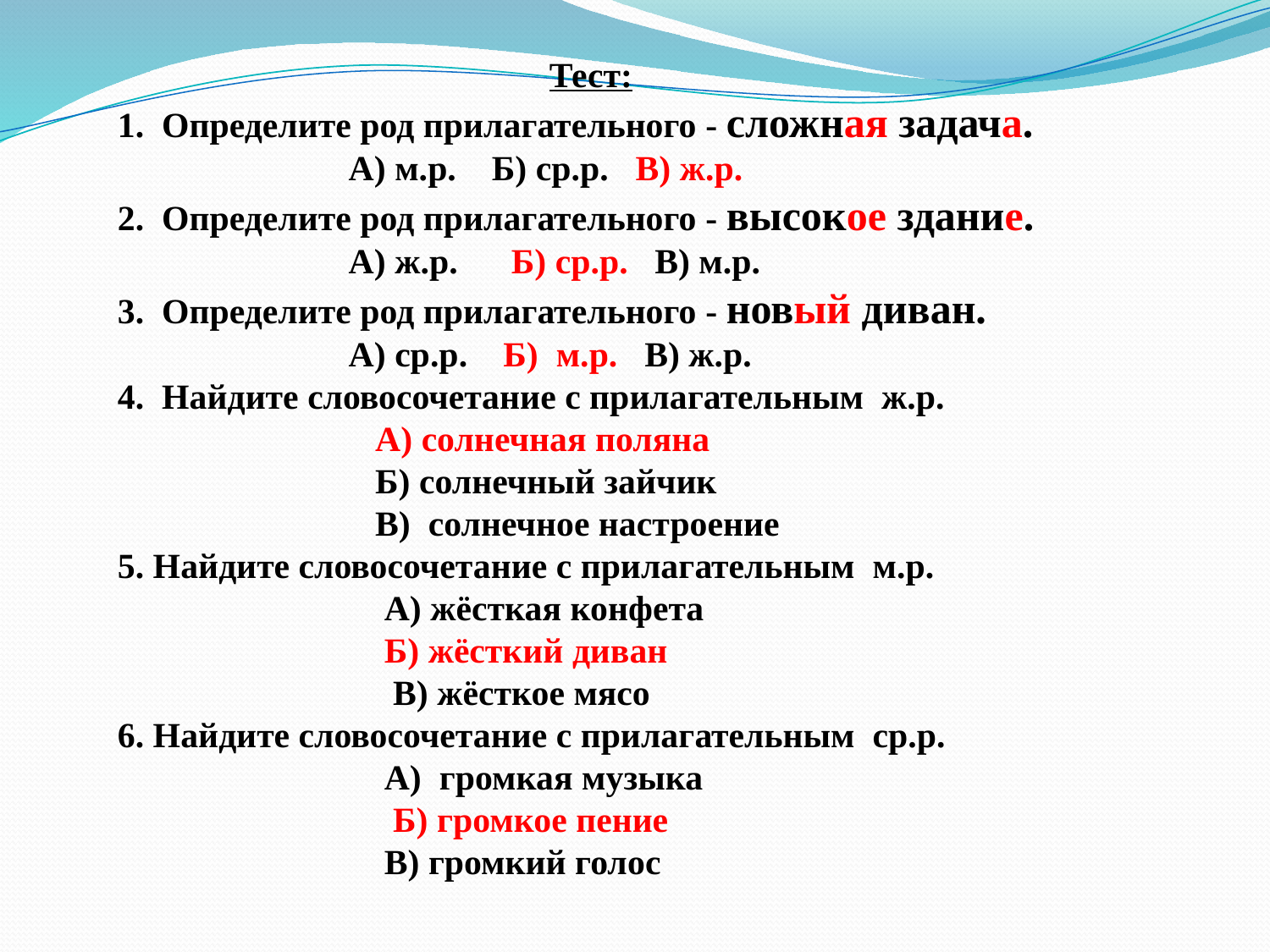

Тест:
1.  Определите род прилагательного - сложная задача.
                          А) м.р.    Б) ср.р.   В) ж.р.
2.  Определите род прилагательного - высокое здание.
                          А) ж.р.      Б) ср.р.   В) м.р.
3.  Определите род прилагательного - новый диван.
                          А) ср.р.    Б)  м.р.   В) ж.р.
4.  Найдите словосочетание с прилагательным  ж.р.
                             А) солнечная поляна
                             Б) солнечный зайчик
                             В)  солнечное настроение
5. Найдите словосочетание с прилагательным  м.р.
                              А) жёсткая конфета
                              Б) жёсткий диван
                               В) жёсткое мясо
6. Найдите словосочетание с прилагательным  ср.р.
                              А)  громкая музыка
                               Б) громкое пение
                              В) громкий голос